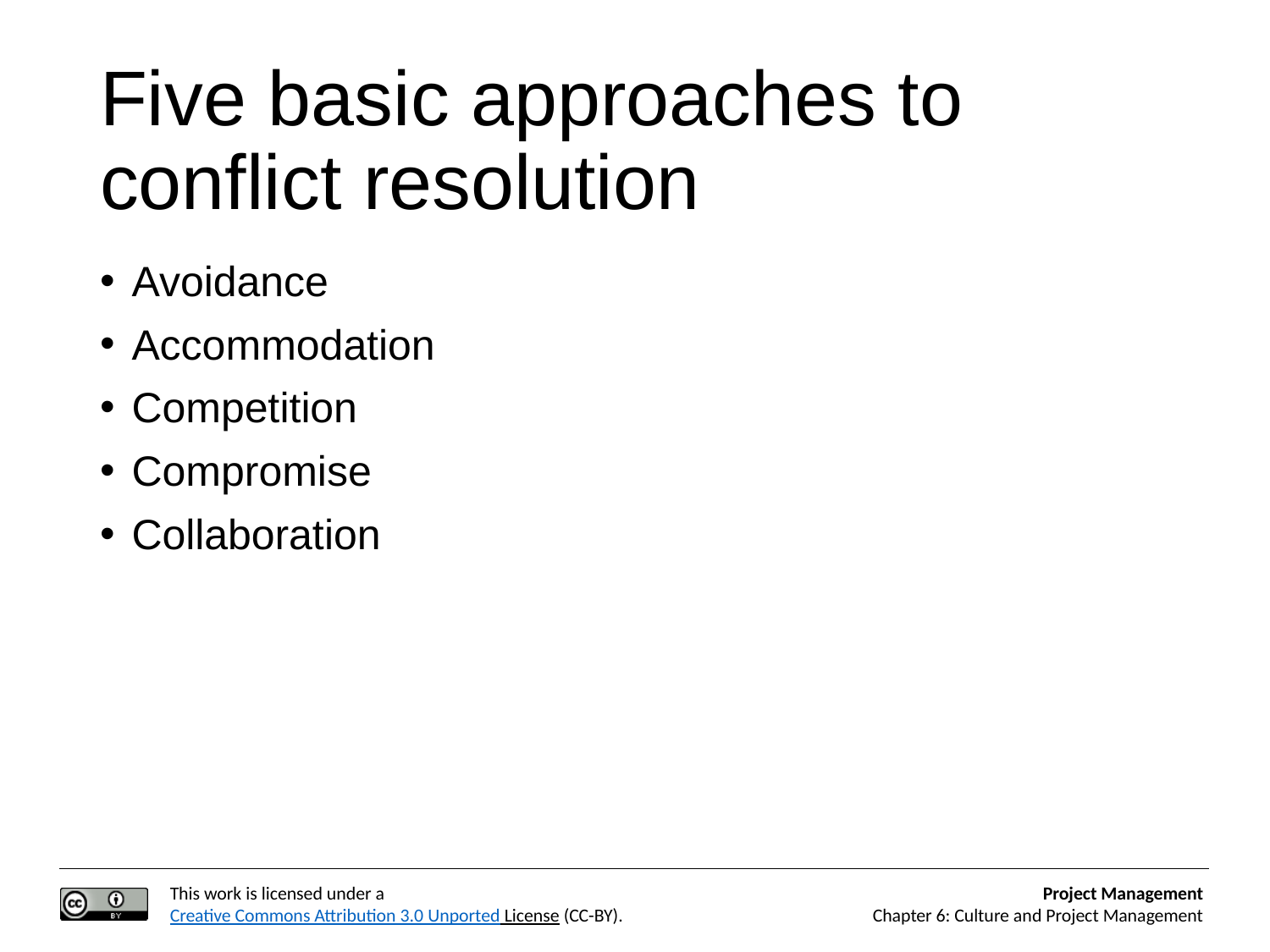

# Five basic approaches to conflict resolution
Avoidance
Accommodation
Competition
Compromise
Collaboration